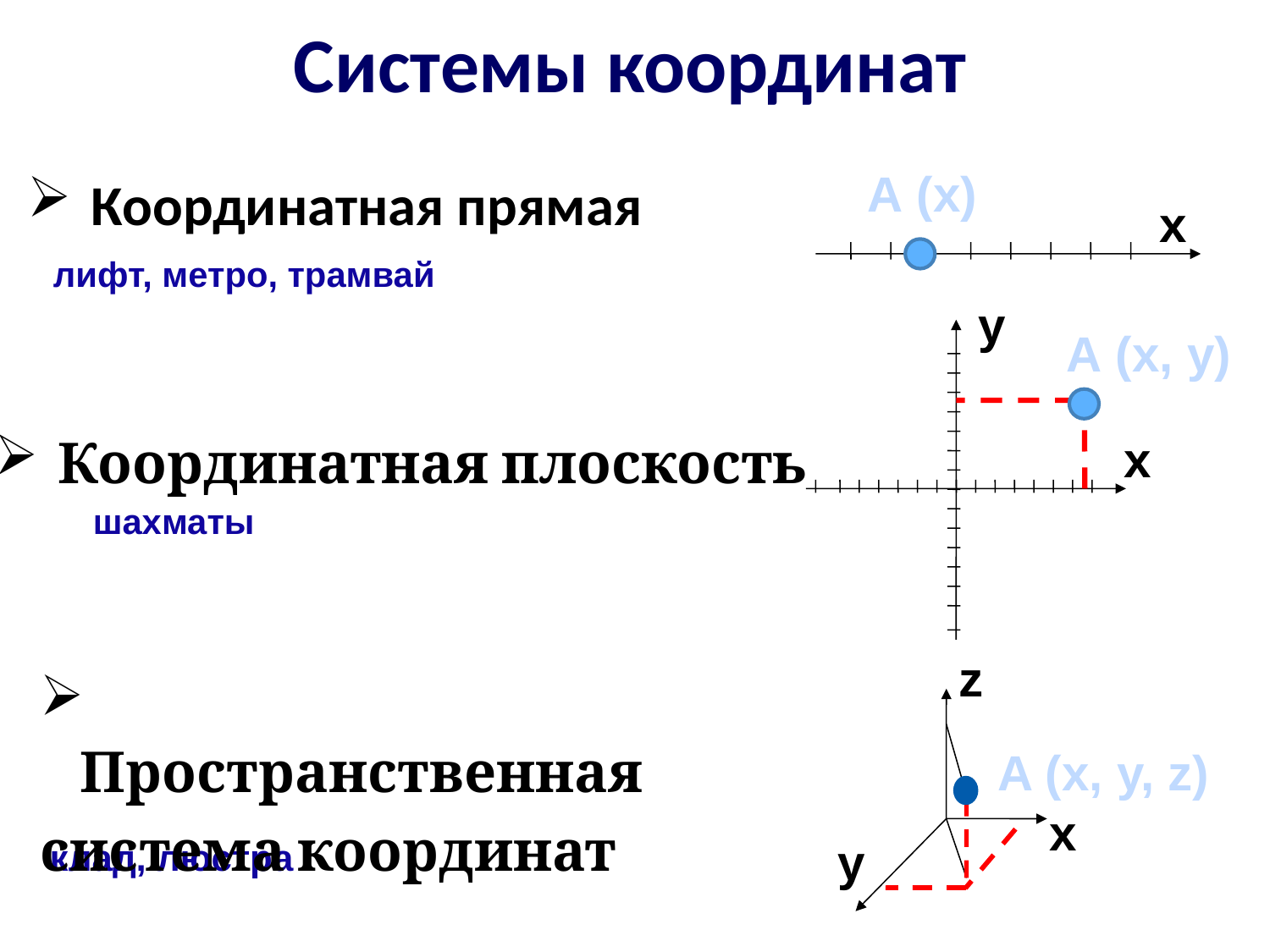

Системы координат
А (х)
х

Координатная прямая
лифт, метро, трамвай
y

  х
А (x, y)

Координатная плоскость
шахматы
z

x
y

A (x, y, z)
 Пространственная
система координат

клад, люстра